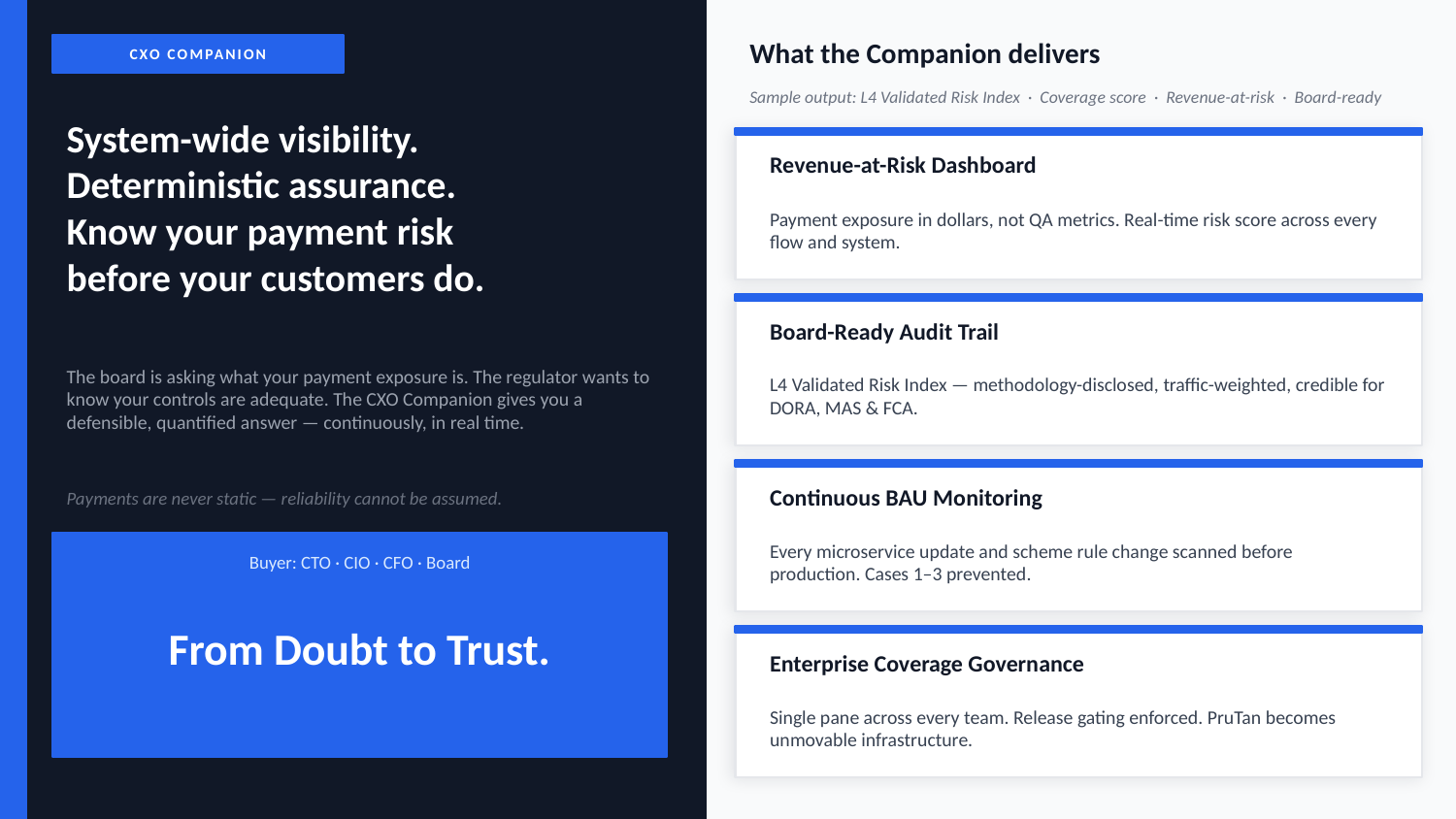

What the Companion delivers

CXO COMPANION
Sample output: L4 Validated Risk Index  ·  Coverage score  ·  Revenue-at-risk  ·  Board-ready
System-wide visibility.
Deterministic assurance.
Know your payment risk
before your customers do.

Revenue-at-Risk Dashboard
Payment exposure in dollars, not QA metrics. Real-time risk score across every flow and system.

Board-Ready Audit Trail
The board is asking what your payment exposure is. The regulator wants to know your controls are adequate. The CXO Companion gives you a defensible, quantified answer — continuously, in real time.
L4 Validated Risk Index — methodology-disclosed, traffic-weighted, credible for DORA, MAS & FCA.

Continuous BAU Monitoring
Payments are never static — reliability cannot be assumed.
Every microservice update and scheme rule change scanned before production. Cases 1–3 prevented.

Buyer: CTO · CIO · CFO · Board
From Doubt to Trust.

Enterprise Coverage Governance
Single pane across every team. Release gating enforced. PruTan becomes unmovable infrastructure.